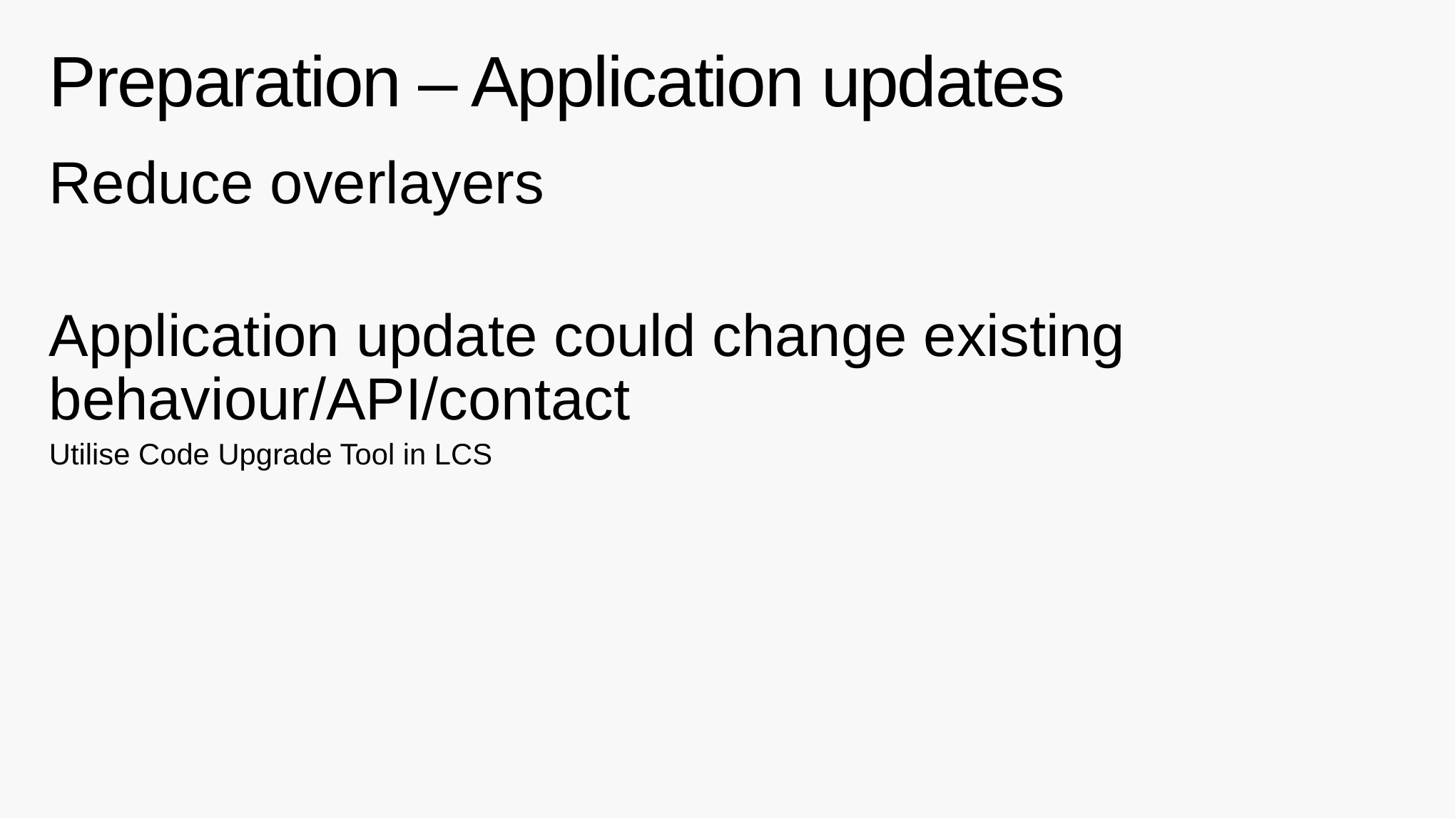

# Preparation – Application updates
Reduce overlayers

Application update could change existing behaviour/API/contact
Utilise Code Upgrade Tool in LCS